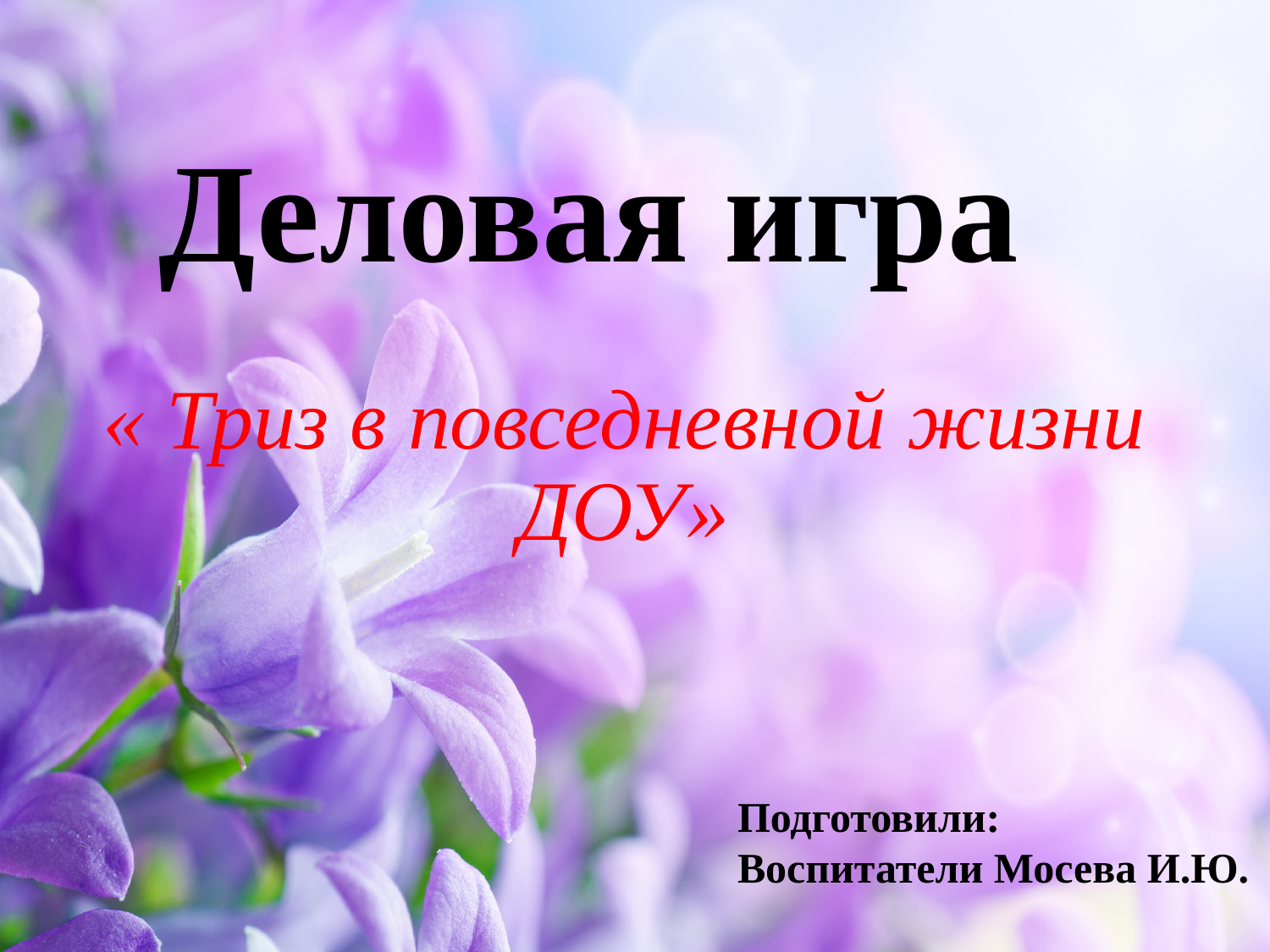

# Деловая игра « Триз в повседневной жизни ДОУ»
Подготовили:
Воспитатели Мосева И.Ю.                                                               Минеева Н.А.